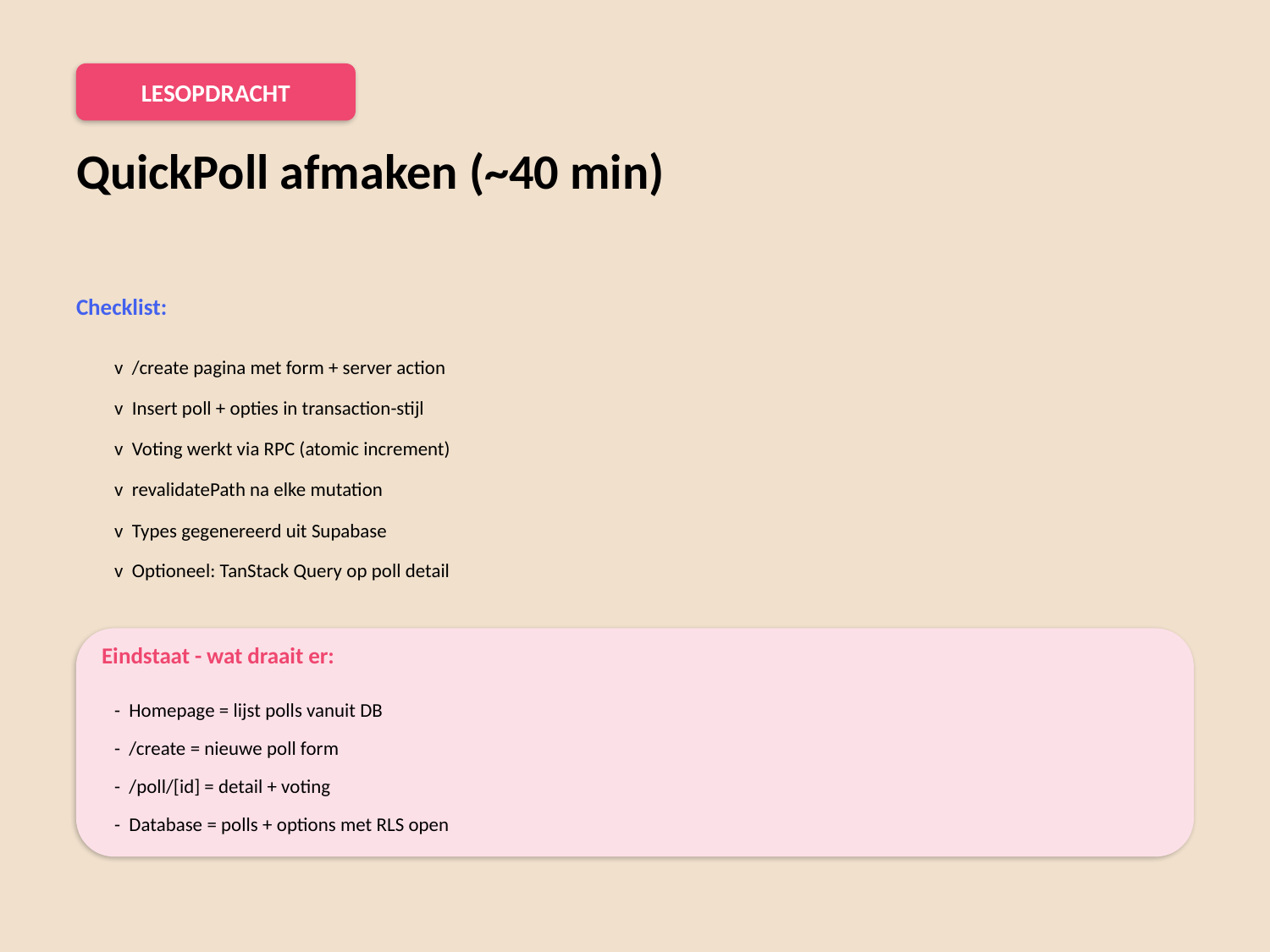

LESOPDRACHT
QuickPoll afmaken (~40 min)
Checklist:
v  /create pagina met form + server action
v  Insert poll + opties in transaction-stijl
v  Voting werkt via RPC (atomic increment)
v  revalidatePath na elke mutation
v  Types gegenereerd uit Supabase
v  Optioneel: TanStack Query op poll detail

Eindstaat - wat draait er:
-  Homepage = lijst polls vanuit DB
-  /create = nieuwe poll form
-  /poll/[id] = detail + voting
-  Database = polls + options met RLS open